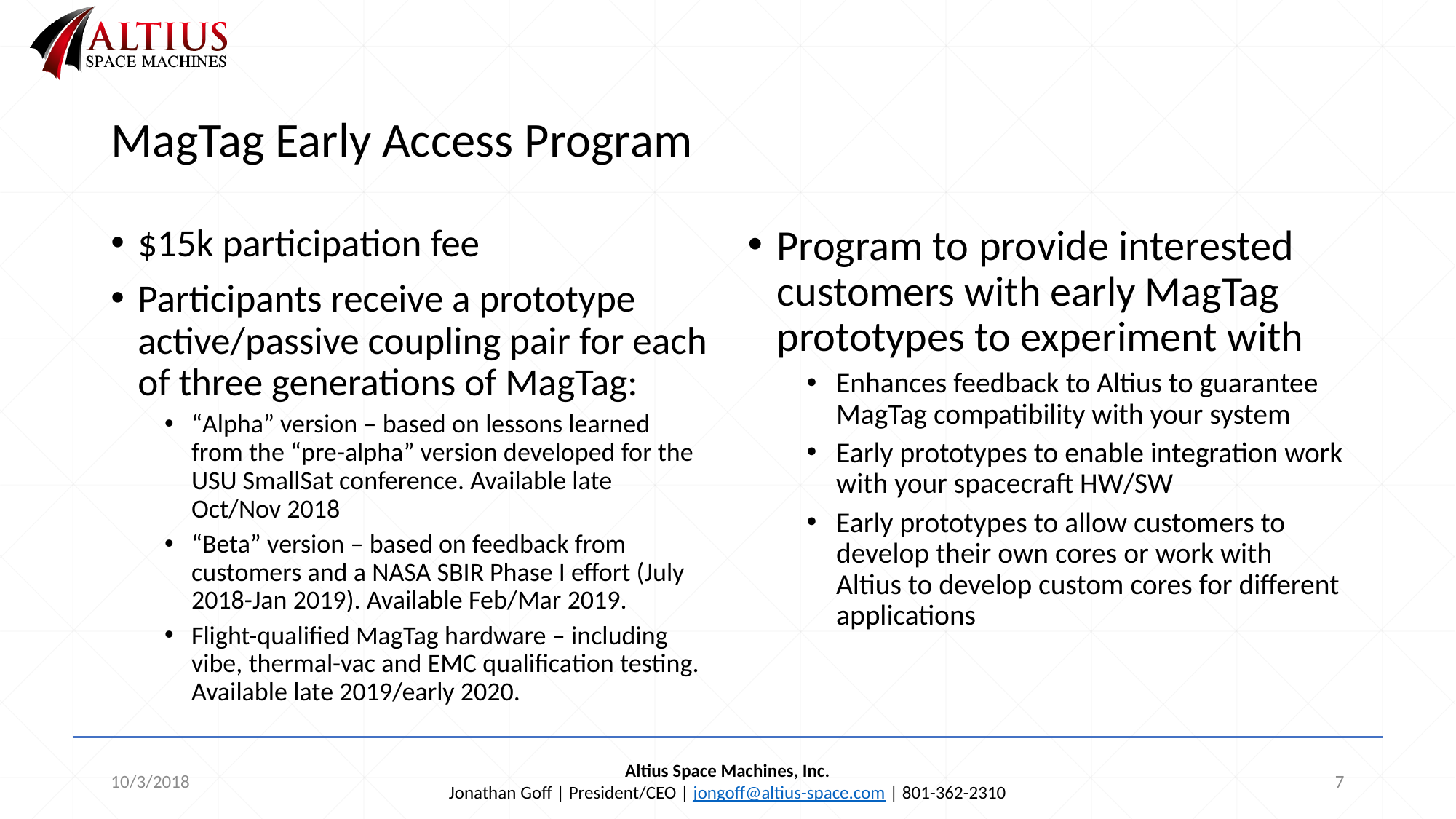

# MagTag Early Access Program
$15k participation fee
Participants receive a prototype active/passive coupling pair for each of three generations of MagTag:
“Alpha” version – based on lessons learned from the “pre-alpha” version developed for the USU SmallSat conference. Available late Oct/Nov 2018
“Beta” version – based on feedback from customers and a NASA SBIR Phase I effort (July 2018-Jan 2019). Available Feb/Mar 2019.
Flight-qualified MagTag hardware – including vibe, thermal-vac and EMC qualification testing. Available late 2019/early 2020.

Program to provide interested customers with early MagTag prototypes to experiment with
Enhances feedback to Altius to guarantee MagTag compatibility with your system
Early prototypes to enable integration work with your spacecraft HW/SW
Early prototypes to allow customers to develop their own cores or work with Altius to develop custom cores for different applications

10/3/2018
Altius Space Machines, Inc.
Jonathan Goff | President/CEO | jongoff@altius-space.com | 801-362-2310
7